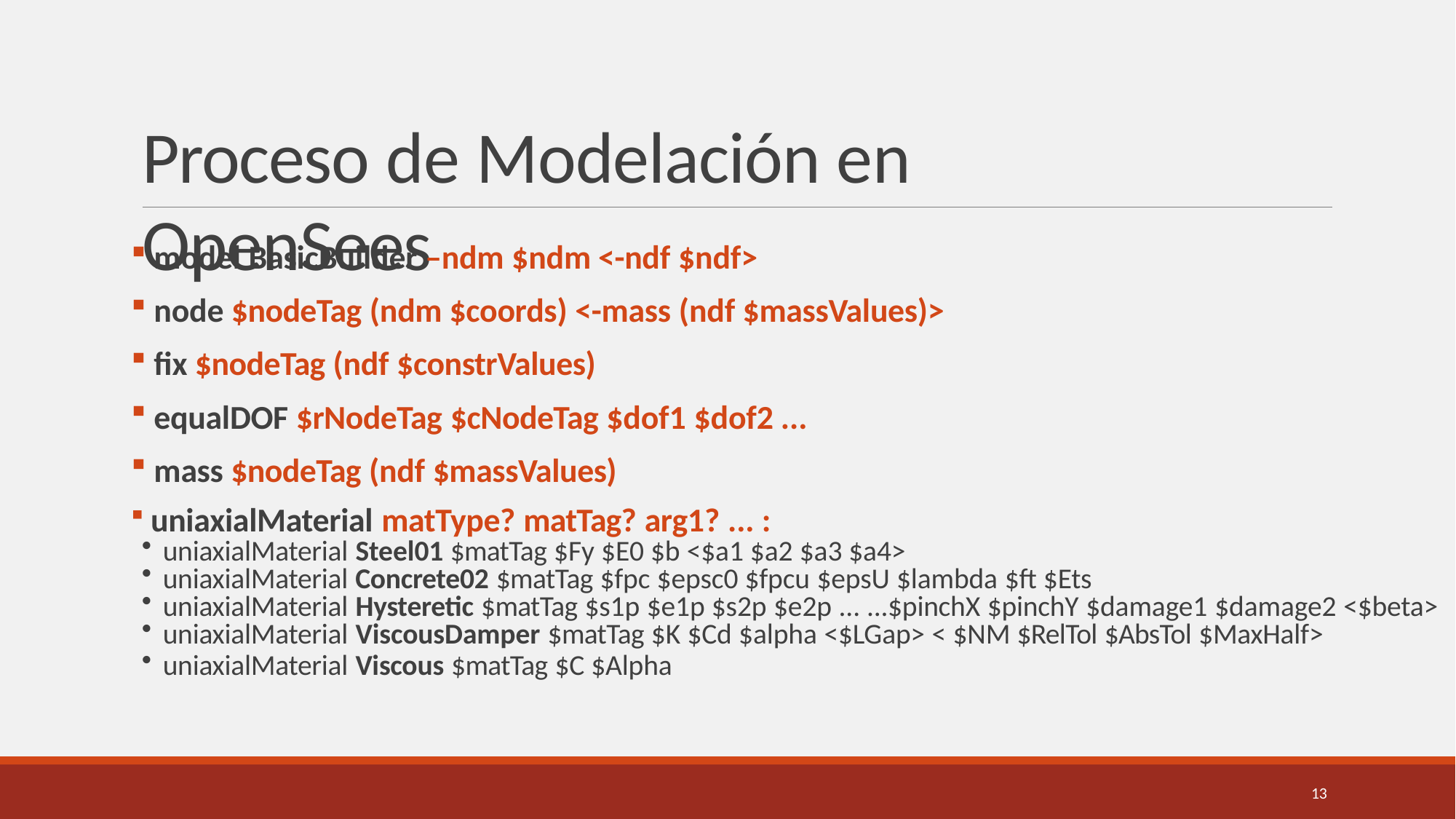

# Proceso de Modelación en OpenSees
model BasicBuilder –ndm $ndm <-ndf $ndf>
node $nodeTag (ndm $coords) <-mass (ndf $massValues)>
fix $nodeTag (ndf $constrValues)
equalDOF $rNodeTag $cNodeTag $dof1 $dof2 ...
mass $nodeTag (ndf $massValues)
uniaxialMaterial matType? matTag? arg1? ... :
uniaxialMaterial Steel01 $matTag $Fy $E0 $b <$a1 $a2 $a3 $a4>
uniaxialMaterial Concrete02 $matTag $fpc $epsc0 $fpcu $epsU $lambda $ft $Ets
uniaxialMaterial Hysteretic $matTag $s1p $e1p $s2p $e2p ... ...$pinchX $pinchY $damage1 $damage2 <$beta>
uniaxialMaterial ViscousDamper $matTag $K $Cd $alpha <$LGap> < $NM $RelTol $AbsTol $MaxHalf>
uniaxialMaterial Viscous $matTag $C $Alpha
13